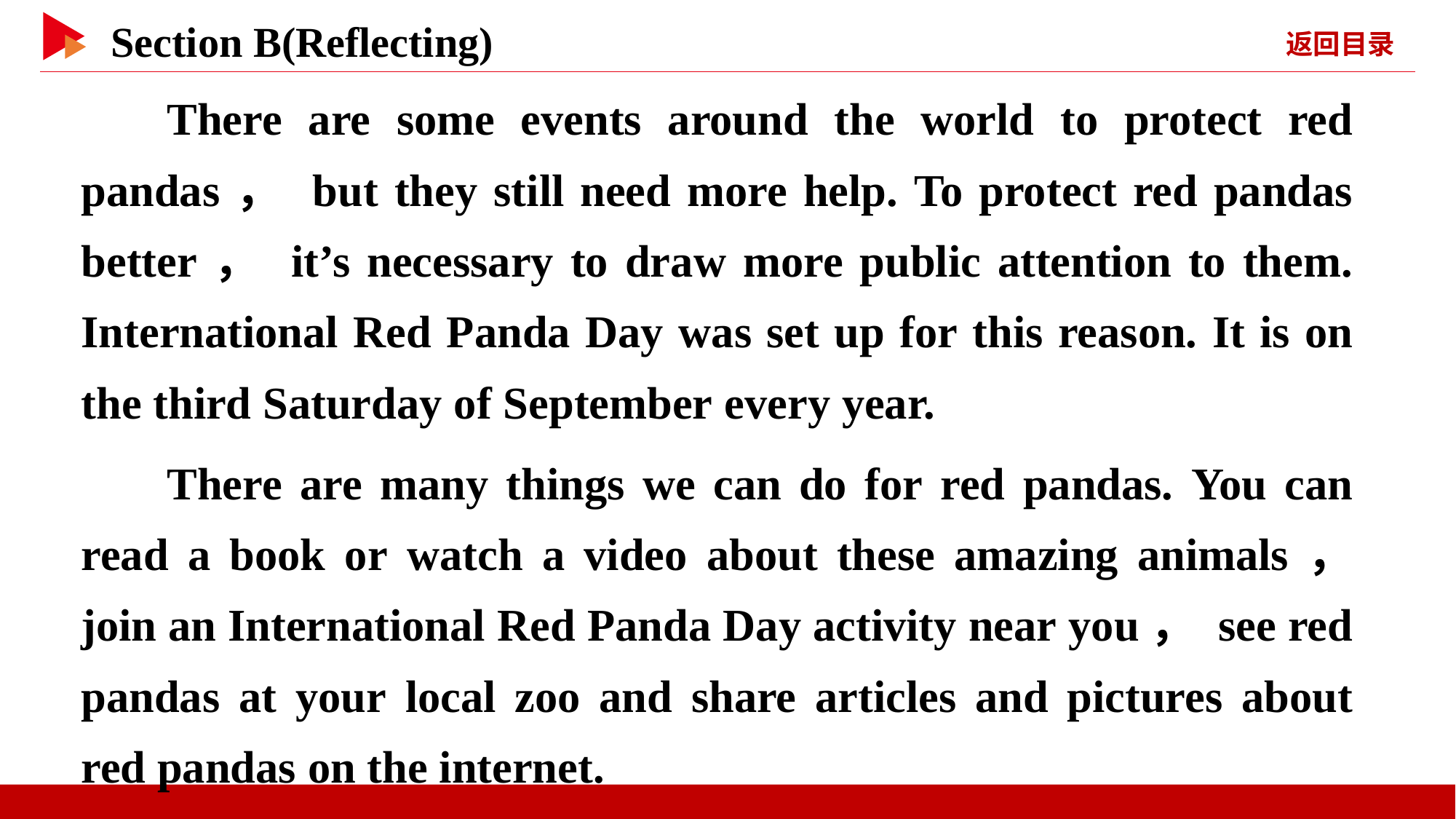

There are some events around the world to protect red pandas， but they still need more help. To protect red pandas better， it’s necessary to draw more public attention to them. International Red Panda Day was set up for this reason. It is on the third Saturday of September every year.
There are many things we can do for red pandas. You can read a book or watch a video about these amazing animals， join an International Red Panda Day activity near you， see red pandas at your local zoo and share articles and pictures about red pandas on the internet.